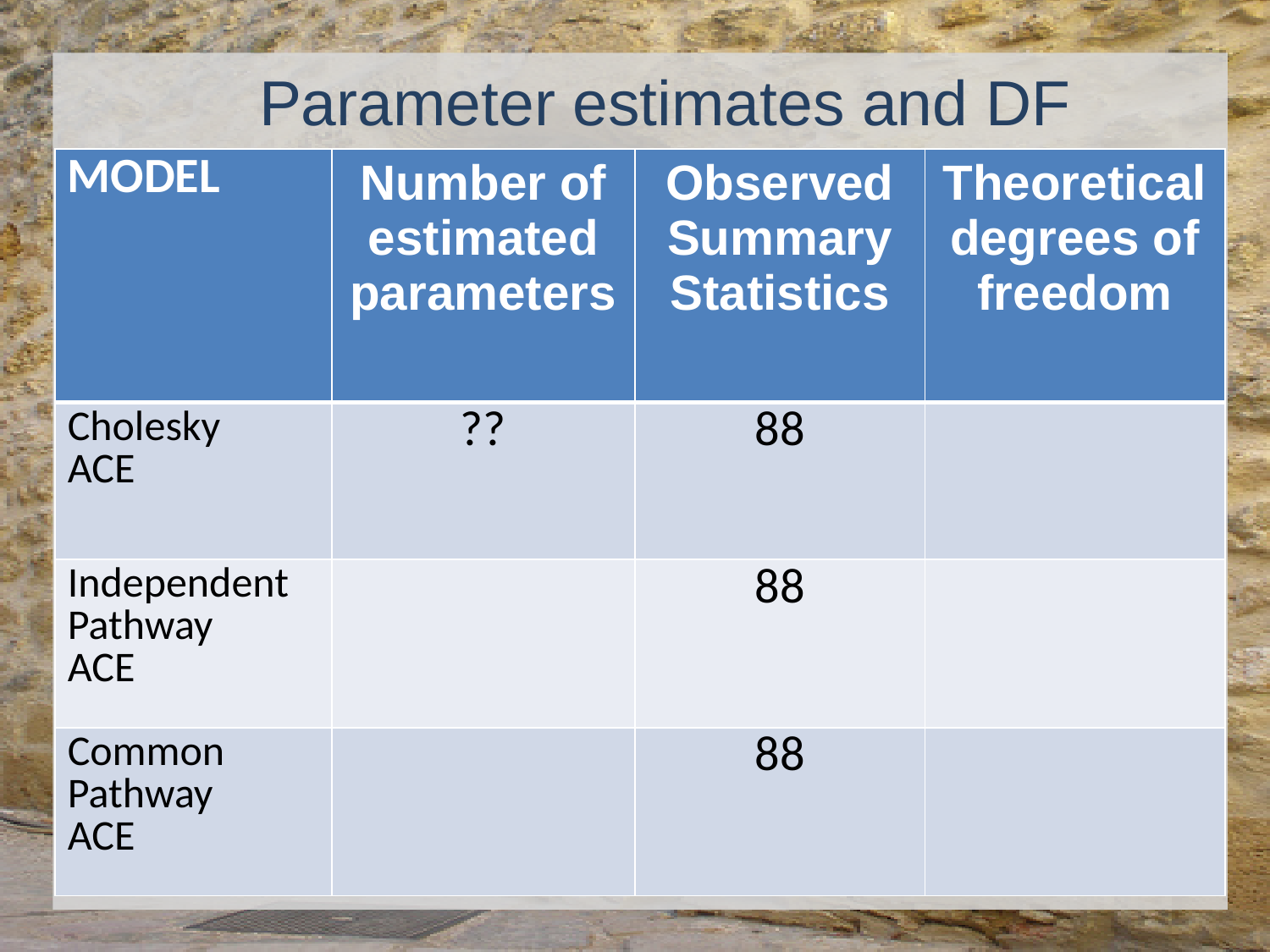

Parameter estimates and DF
| MODEL | Number of estimated parameters | Observed Summary Statistics | Theoretical degrees of freedom |
| --- | --- | --- | --- |
| Cholesky ACE | ?? | 88 |  |
| Independent Pathway ACE |  | 88 |  |
| Common Pathway ACE |  | 88 |  |